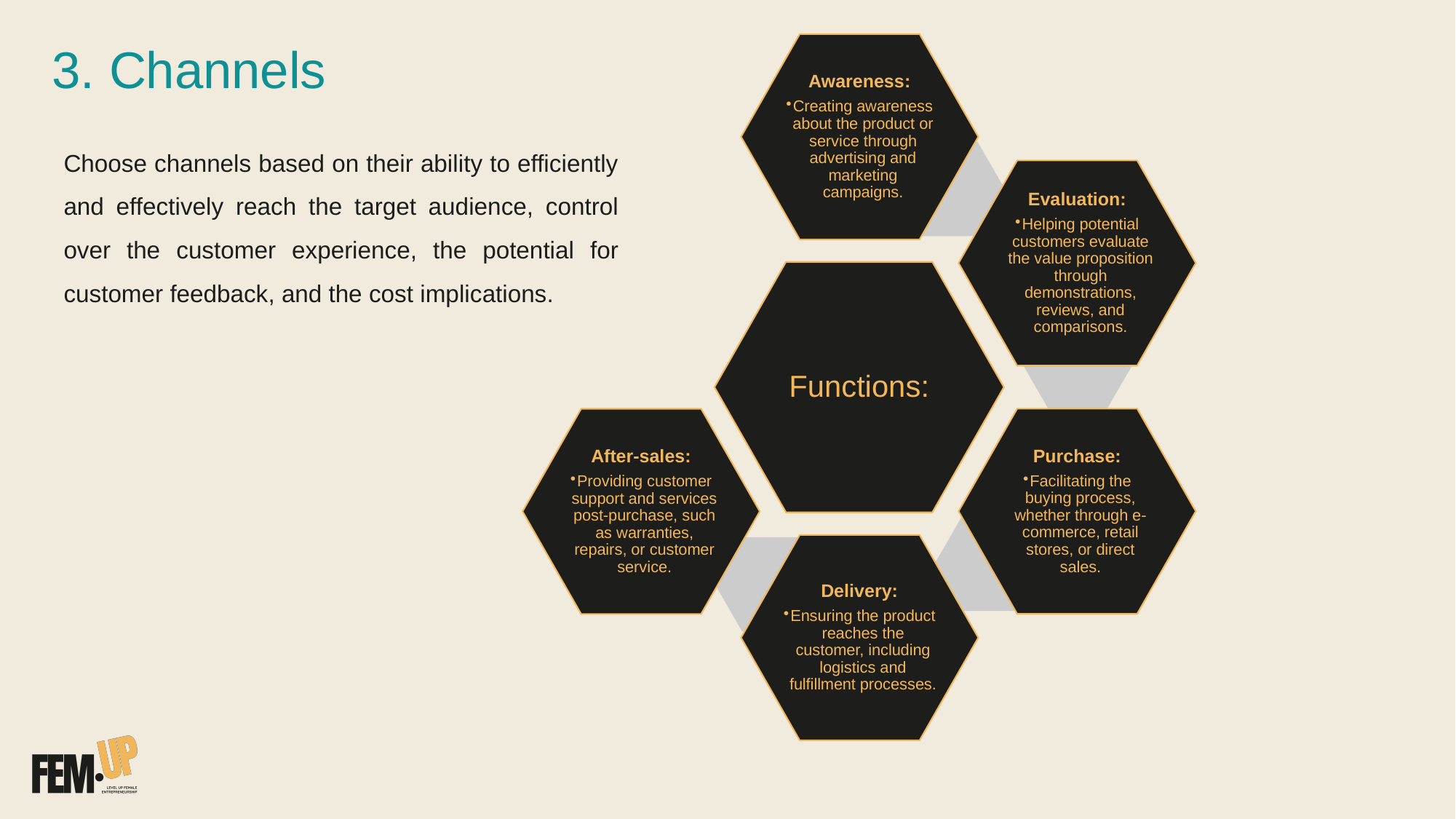

Functions:
Awareness:
Creating awareness about the product or service through advertising and marketing campaigns.
Evaluation:
Helping potential customers evaluate the value proposition through demonstrations, reviews, and comparisons.
Purchase:
Facilitating the buying process, whether through e-commerce, retail stores, or direct sales.
Delivery:
Ensuring the product reaches the customer, including logistics and fulfillment processes.
After-sales:
Providing customer support and services post-purchase, such as warranties, repairs, or customer service.
# 3. Channels
Choose channels based on their ability to efficiently and effectively reach the target audience, control over the customer experience, the potential for customer feedback, and the cost implications.